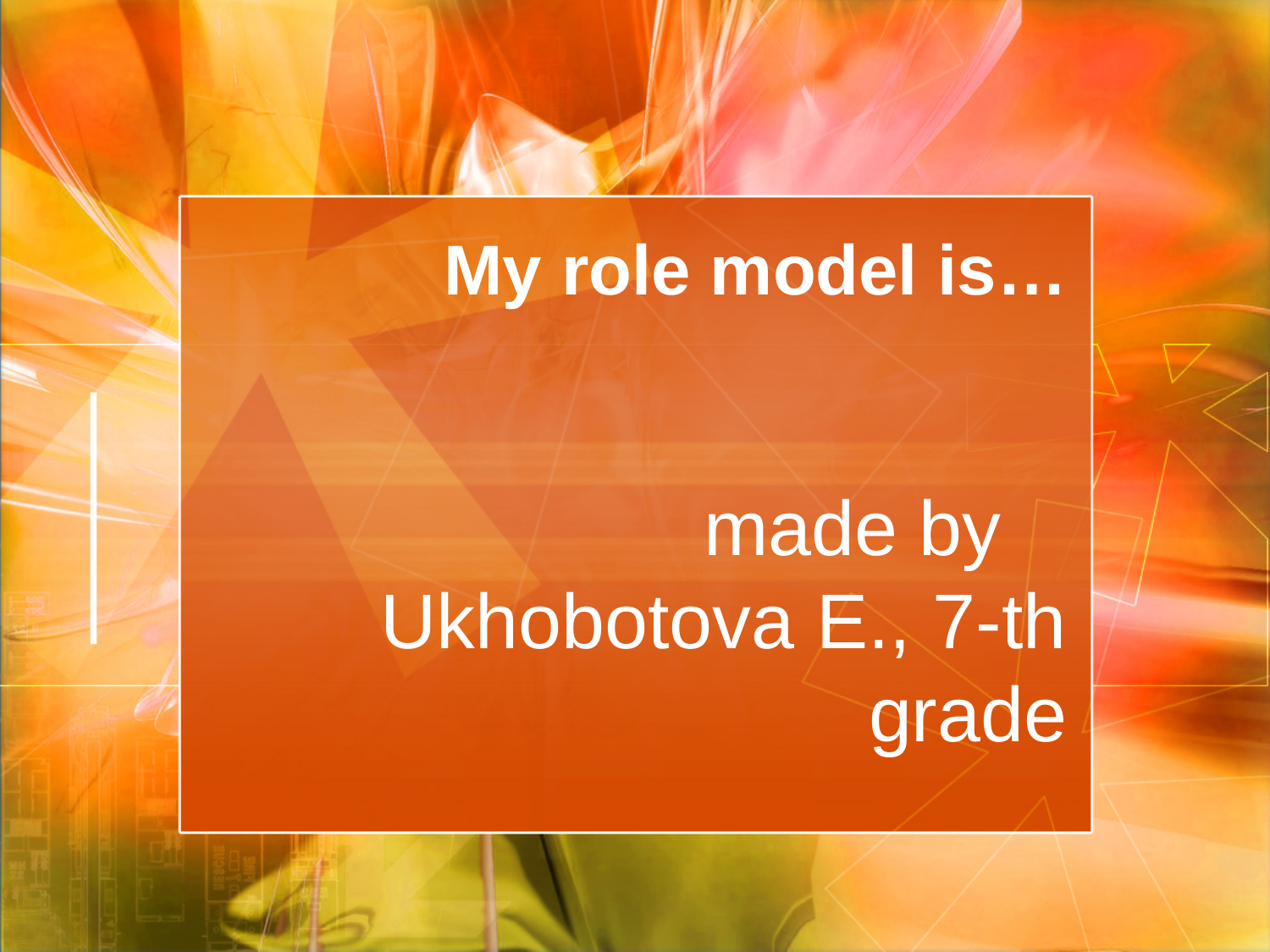

# My role model is… made by    Ukhobotova E., 7-th grade